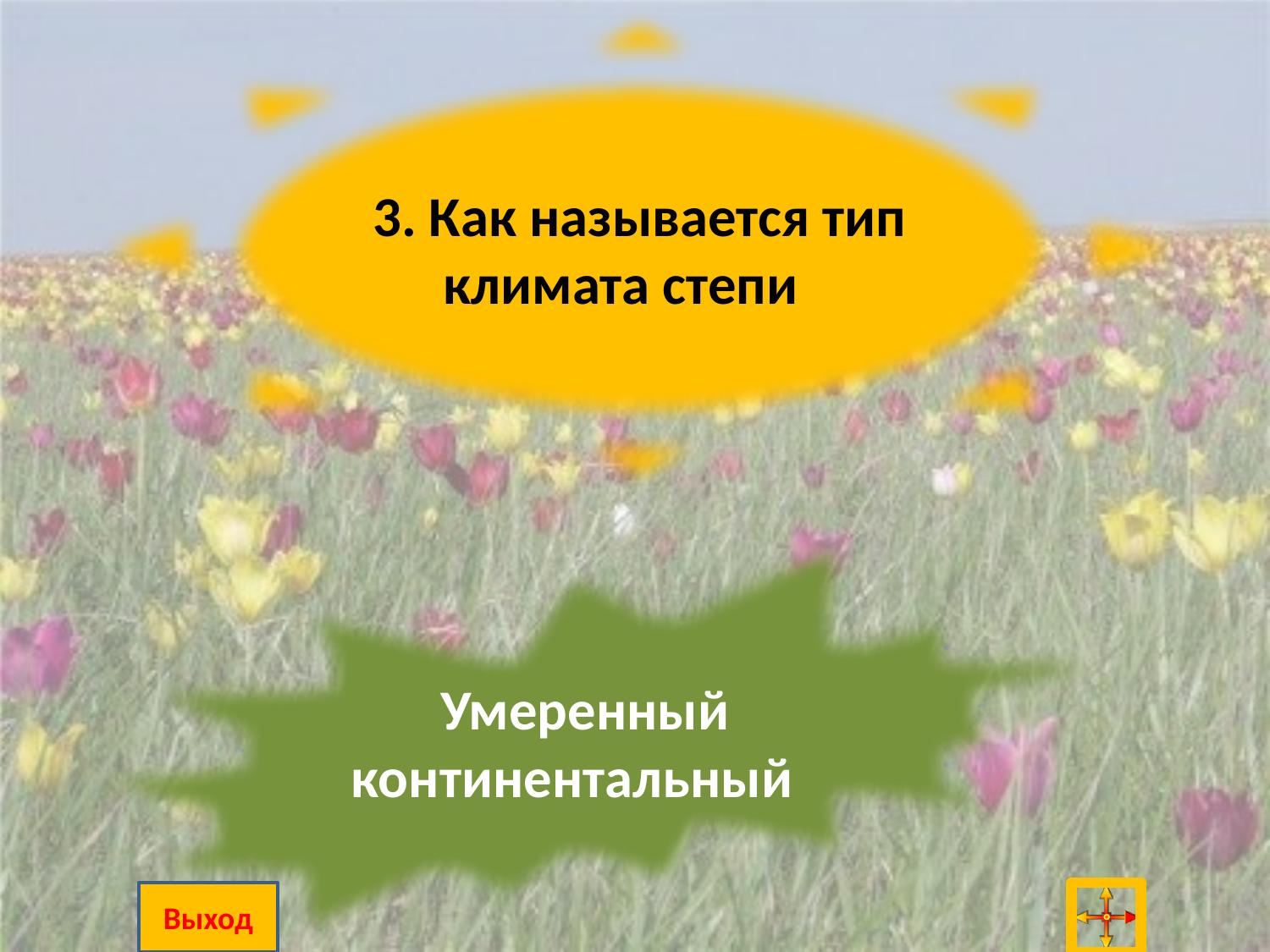

3. Как называется тип климата степи
Умеренный континентальный
Выход